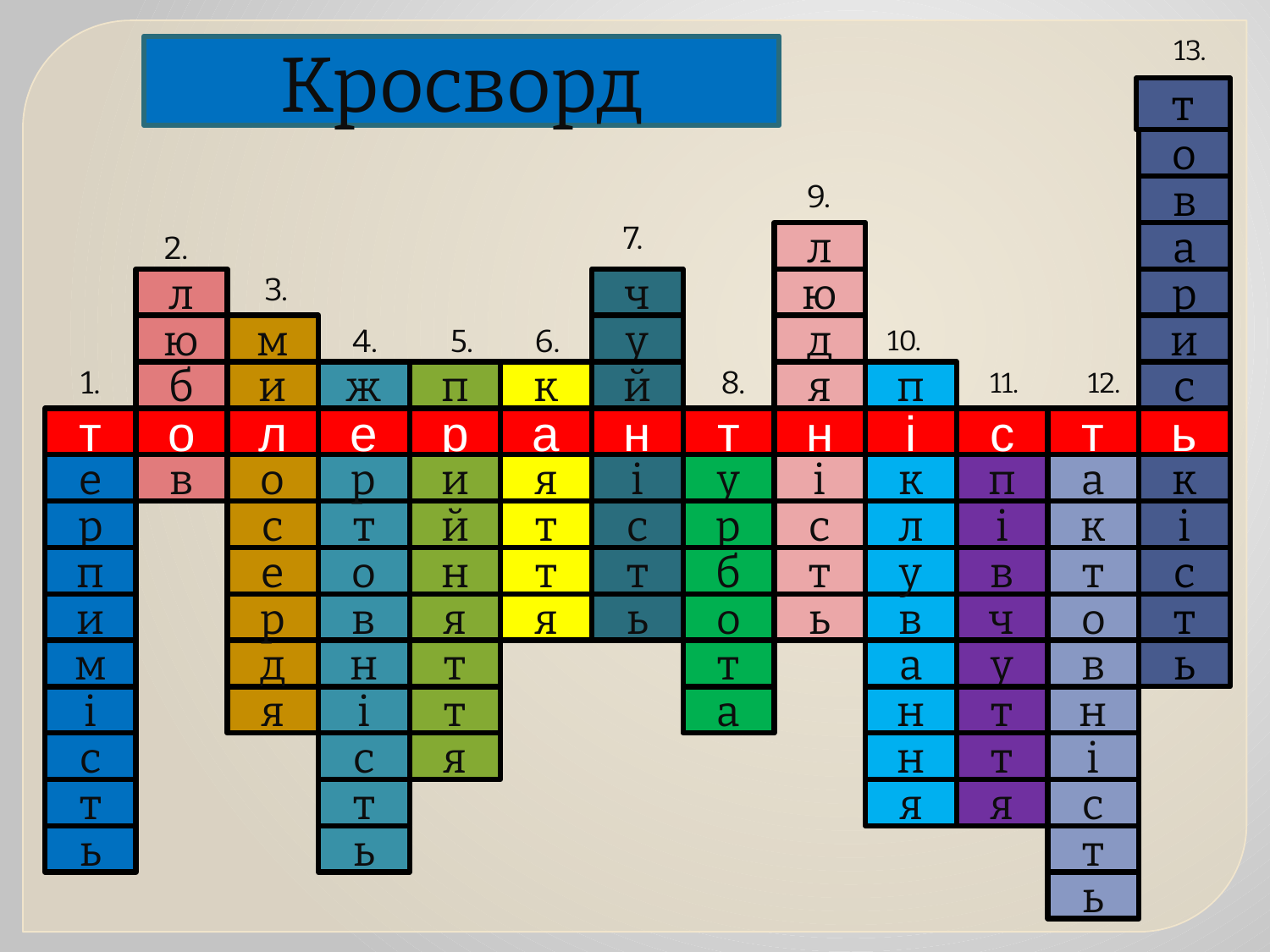

13.
Кросворд
т
о
9.
в
7.
л
а
2.
3.
л
ч
ю
р
ю
м
у
д
и
4.
5.
6.
10.
1.
8.
11.
12.
б
и
ж
п
к
й
я
п
с
т
о
л
е
р
а
н
т
н
і
с
т
ь
е
в
о
р
и
я
і
у
і
к
п
а
к
р
с
т
й
т
с
р
с
л
і
к
і
п
е
о
н
т
т
б
т
у
в
т
с
и
р
в
я
я
ь
о
ь
в
ч
о
т
м
д
н
т
т
а
у
в
ь
і
я
і
т
а
н
т
н
с
с
я
н
т
і
т
т
я
я
с
ь
ь
т
ь